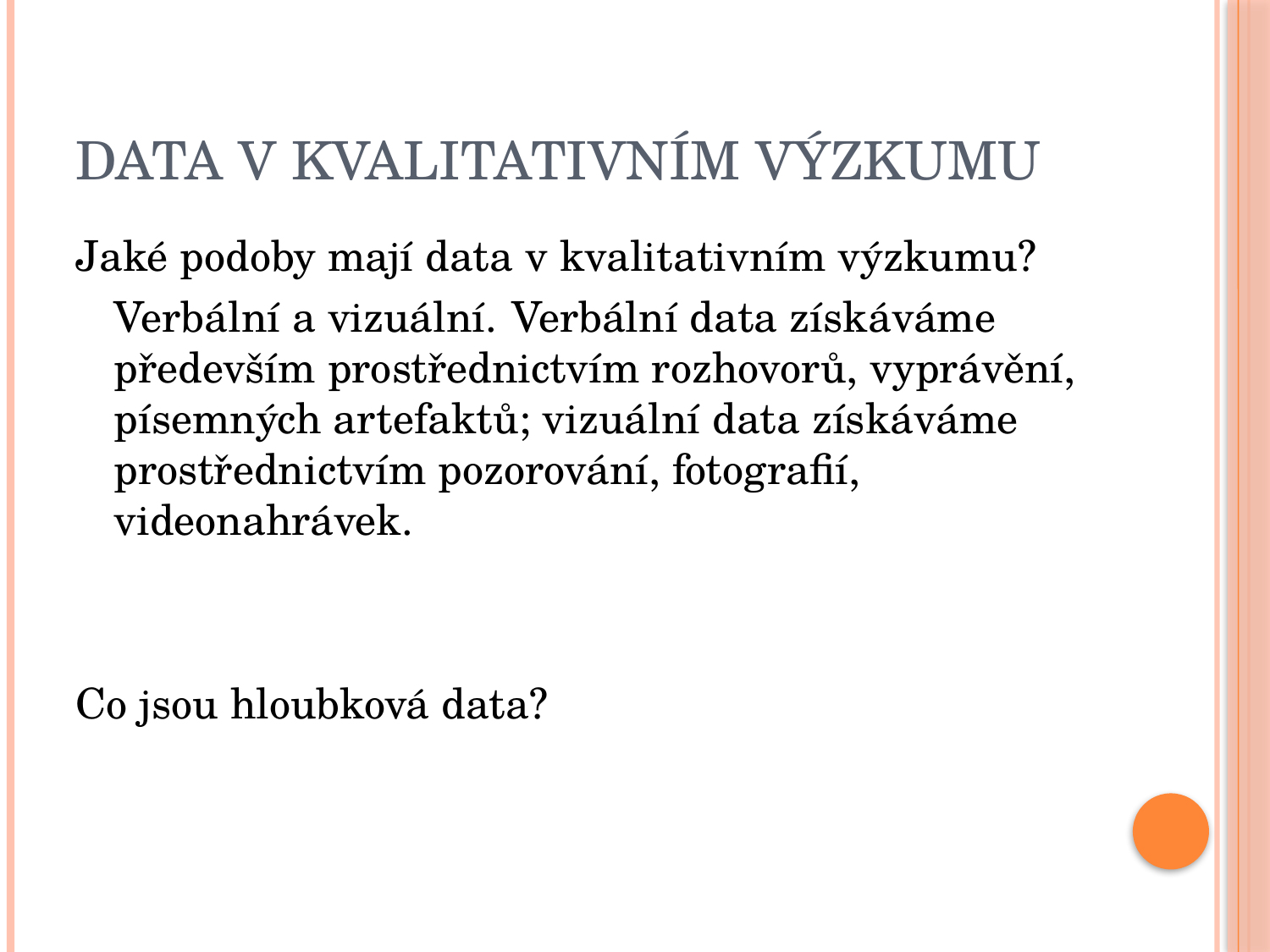

# Data v kvalitativním výzkumu
Jaké podoby mají data v kvalitativním výzkumu?
 	Verbální a vizuální. Verbální data získáváme především prostřednictvím rozhovorů, vyprávění, písemných artefaktů; vizuální data získáváme prostřednictvím pozorování, fotografií, videonahrávek.

Co jsou hloubková data?